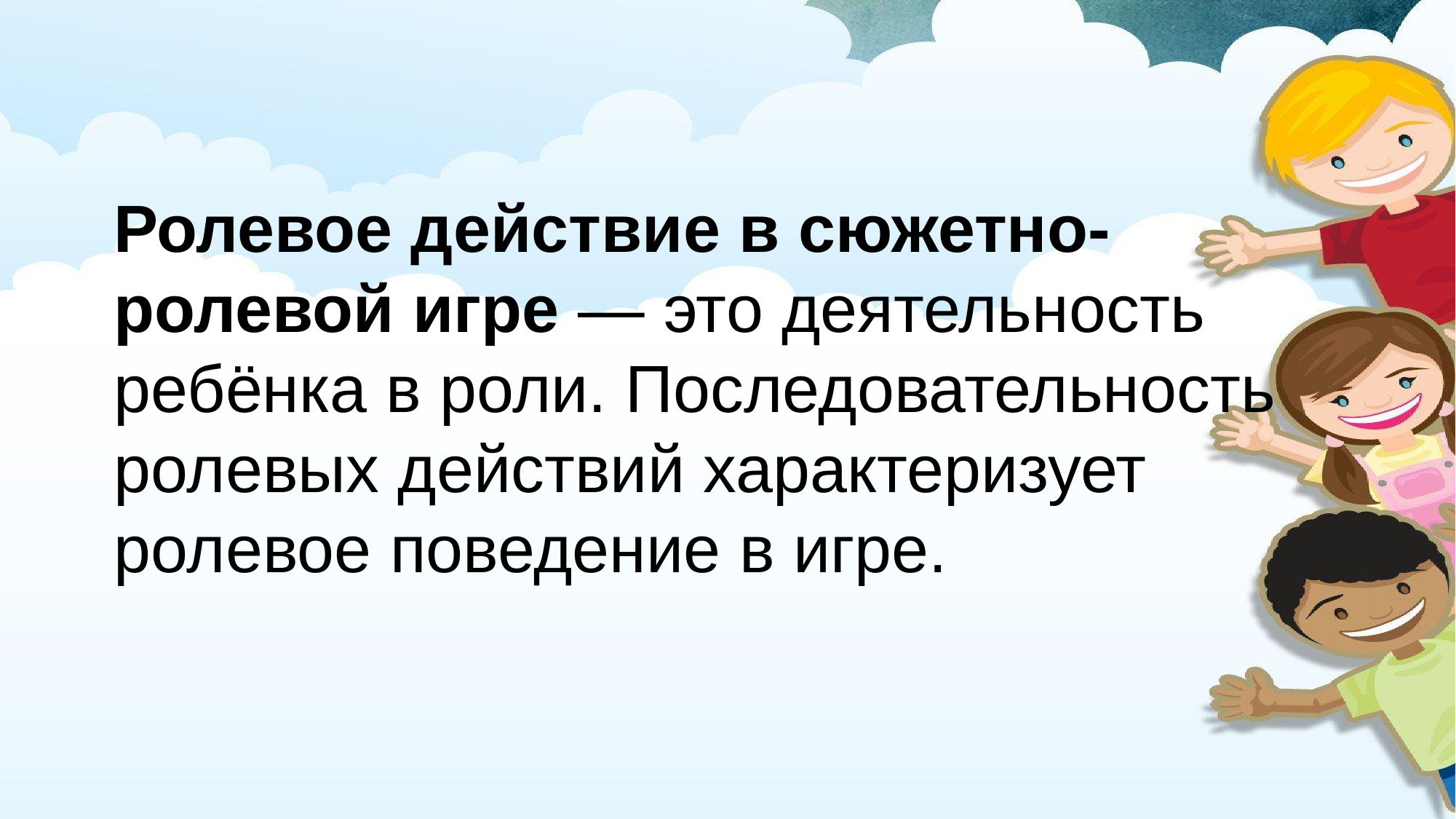

Ролевое действие в сюжетно-ролевой игре — это деятельность ребёнка в роли. Последовательность ролевых действий характеризует ролевое поведение в игре.